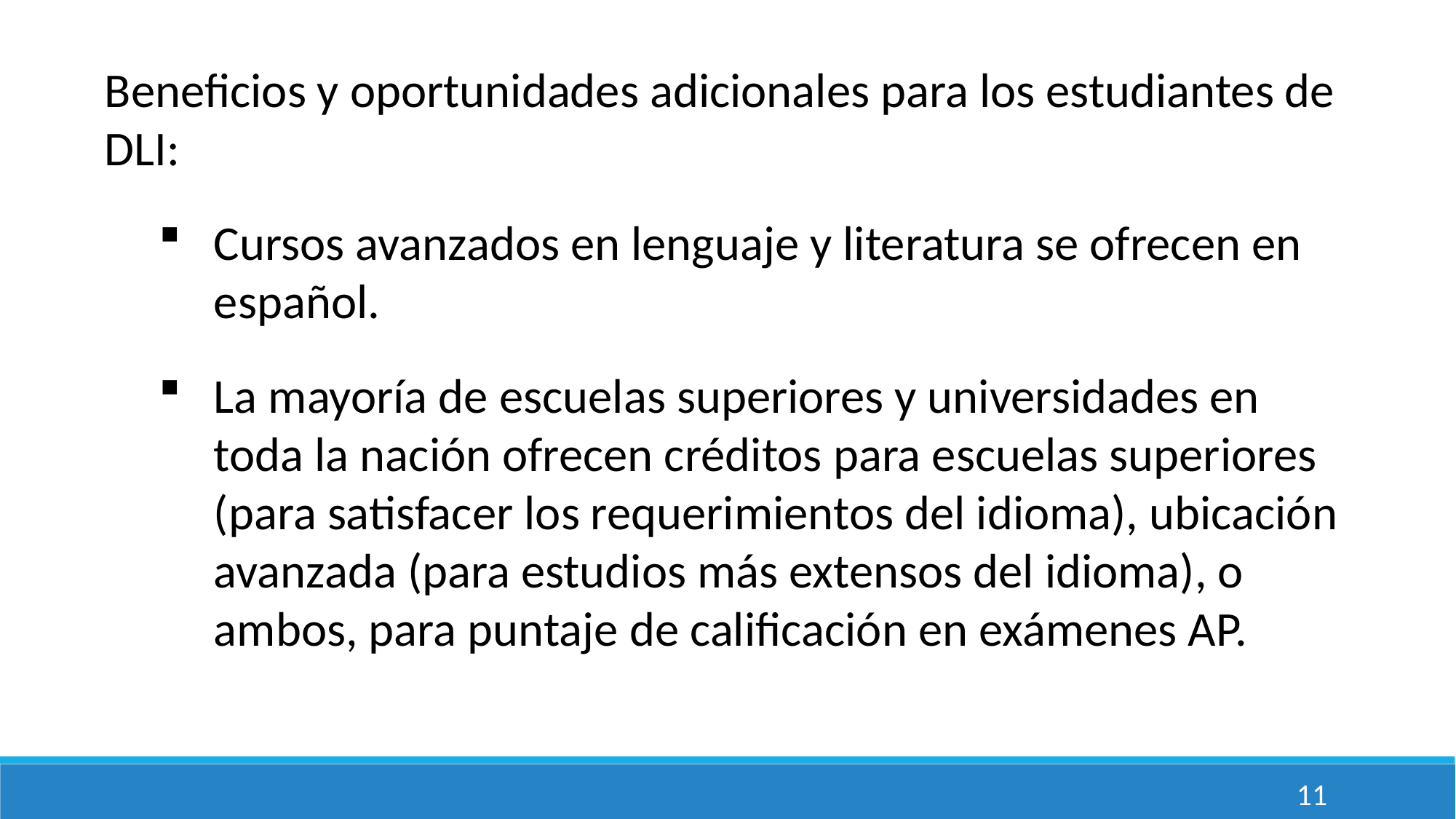

Beneficios y oportunidades adicionales para los estudiantes de DLI:

Cursos avanzados en lenguaje y literatura se ofrecen en español.
La mayoría de escuelas superiores y universidades en toda la nación ofrecen créditos para escuelas superiores (para satisfacer los requerimientos del idioma), ubicación avanzada (para estudios más extensos del idioma), o ambos, para puntaje de calificación en exámenes AP.
11